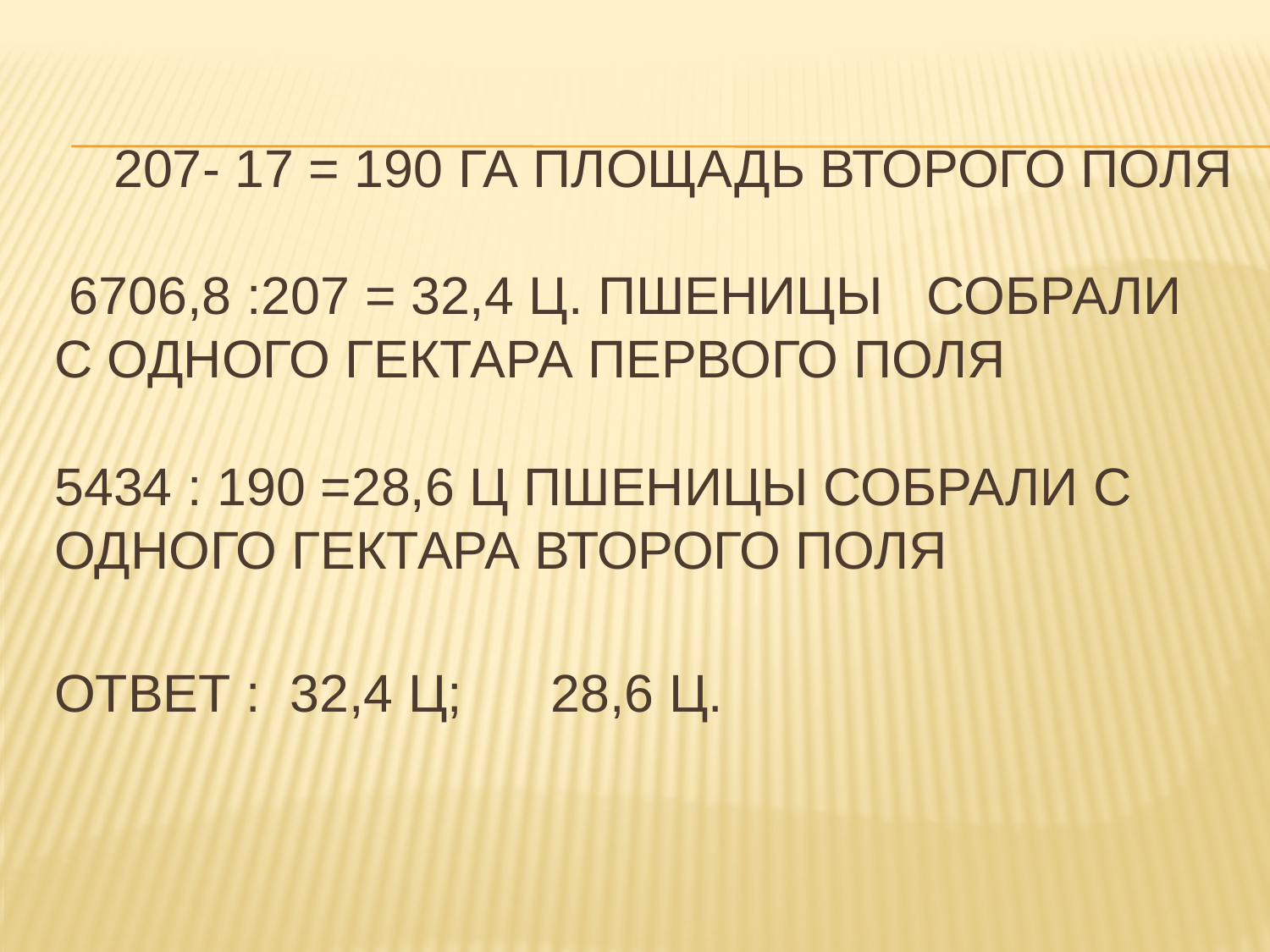

# 207- 17 = 190 га площадь второго поля 6706,8 :207 = 32,4 ц. пшеницы   Собрали с одного гектара первого поля 5434 : 190 =28,6 ц пшеницы собрали с одного гектара второго поля Ответ :  32,4 ц;      28,6 ц.